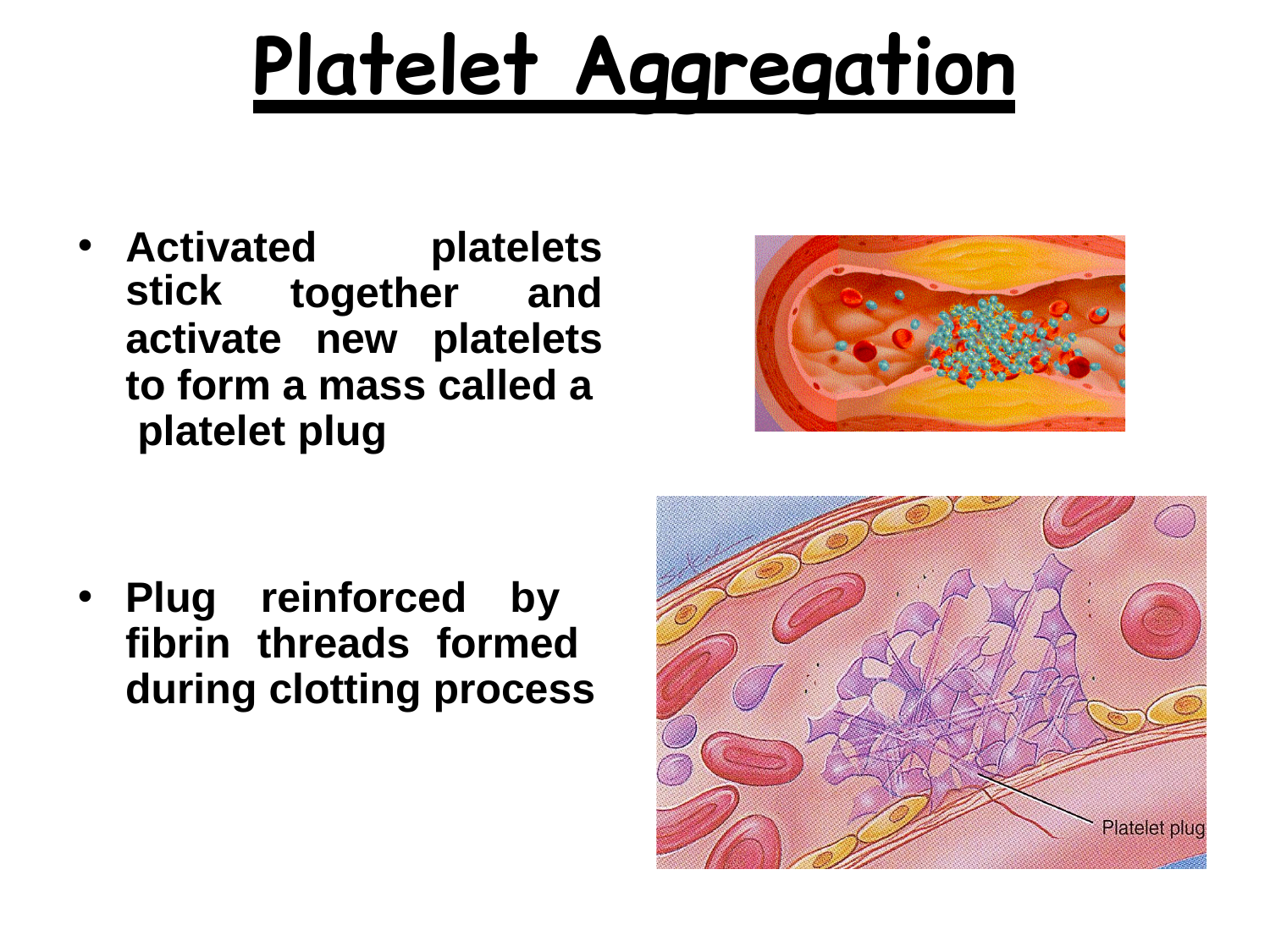

# Platelet Aggregation
Activated
platelets

stick
activate
together
and
new	platelets
to form a mass called a  platelet plug

Plug reinforced by  fibrin threads formed  during clotting process